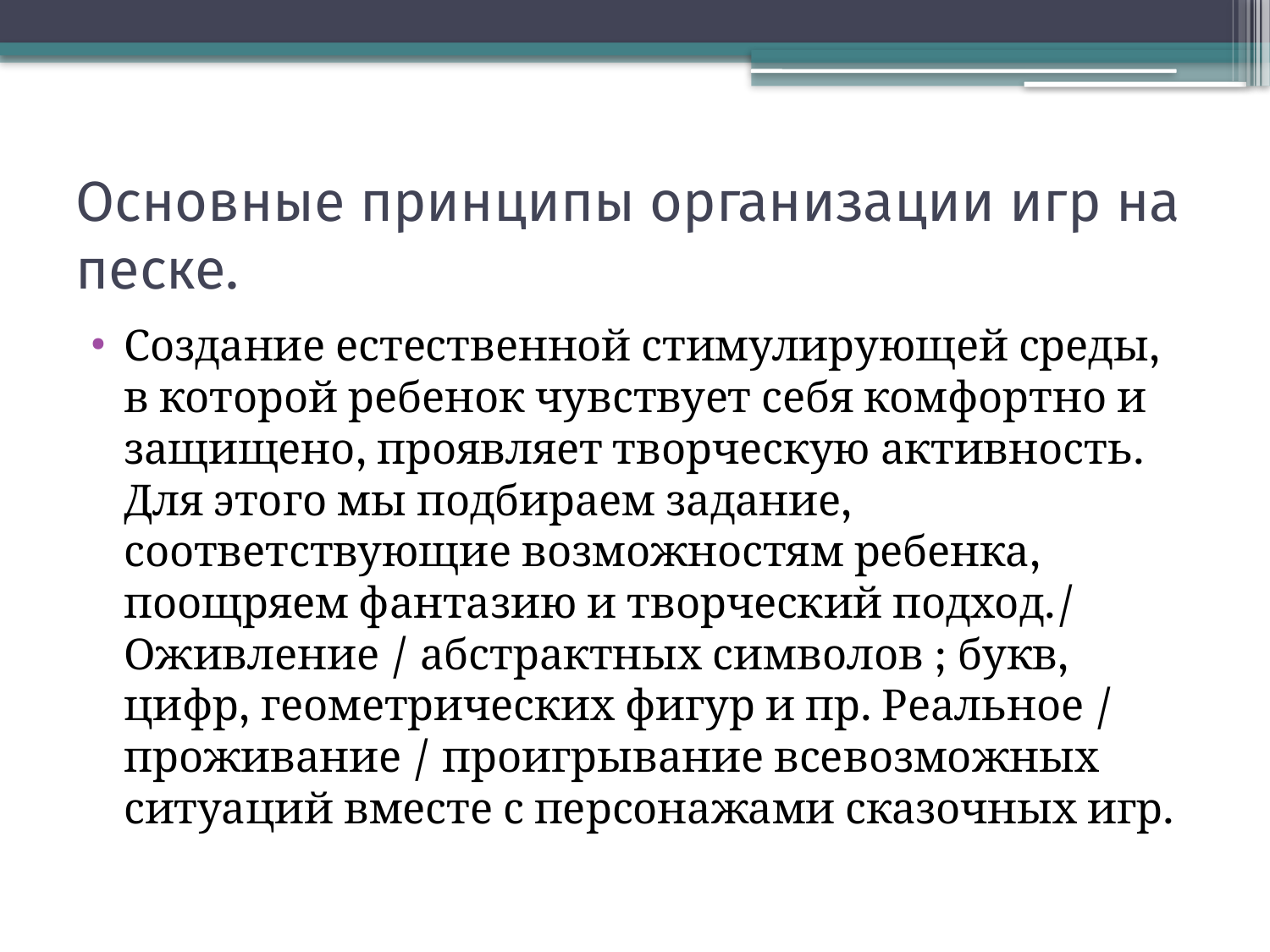

# Основные принципы организации игр на песке.
Создание естественной стимулирующей среды, в которой ребенок чувствует себя комфортно и защищено, проявляет творческую активность. Для этого мы подбираем задание, соответствующие возможностям ребенка, поощряем фантазию и творческий подход./ Оживление / абстрактных символов ; букв, цифр, геометрических фигур и пр. Реальное / проживание / проигрывание всевозможных ситуаций вместе с персонажами сказочных игр.